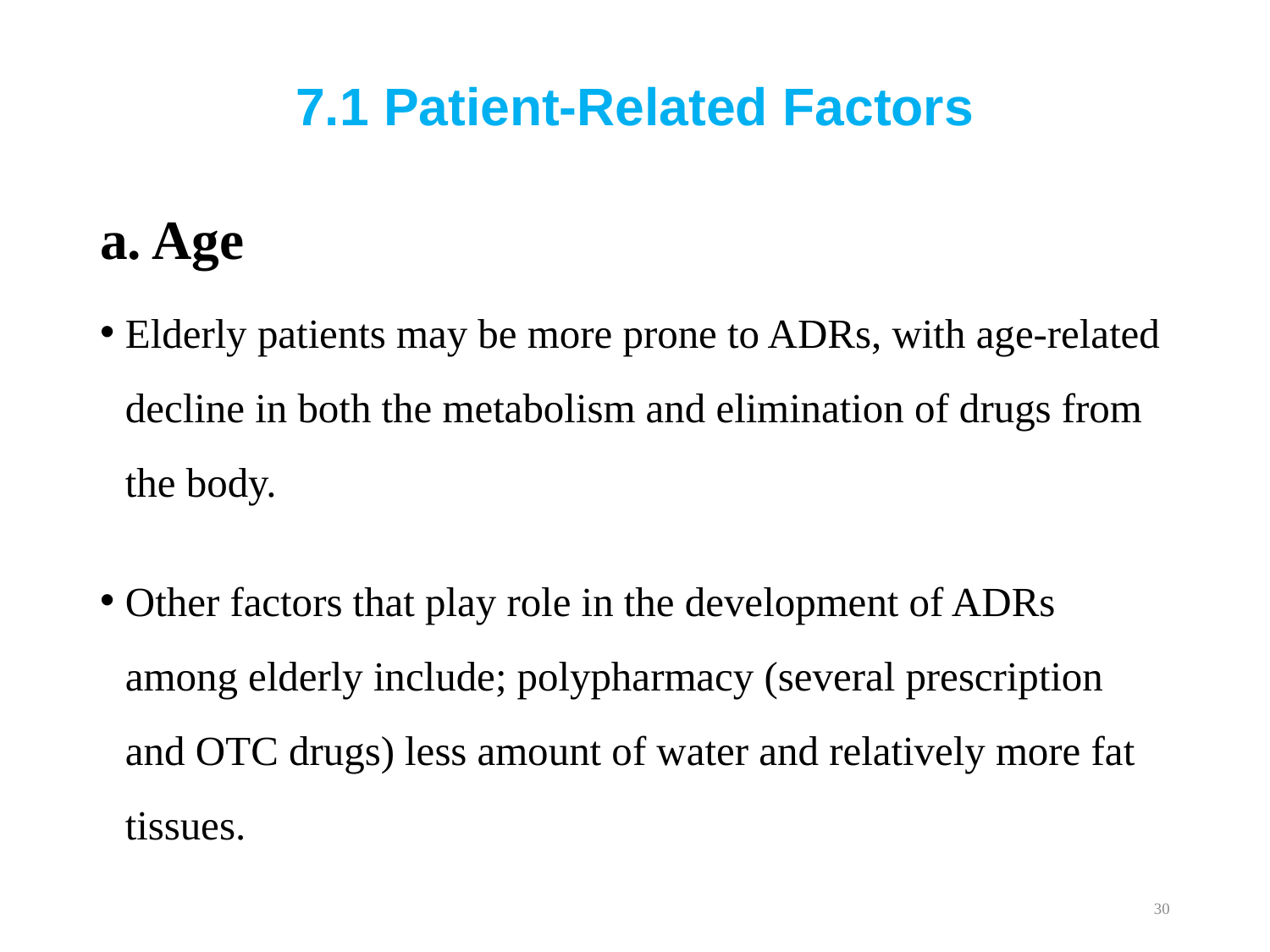

# 7.1 Patient-Related Factors
a. Age
Elderly patients may be more prone to ADRs, with age-related decline in both the metabolism and elimination of drugs from the body.
Other factors that play role in the development of ADRs among elderly include; polypharmacy (several prescription and OTC drugs) less amount of water and relatively more fat tissues.

30